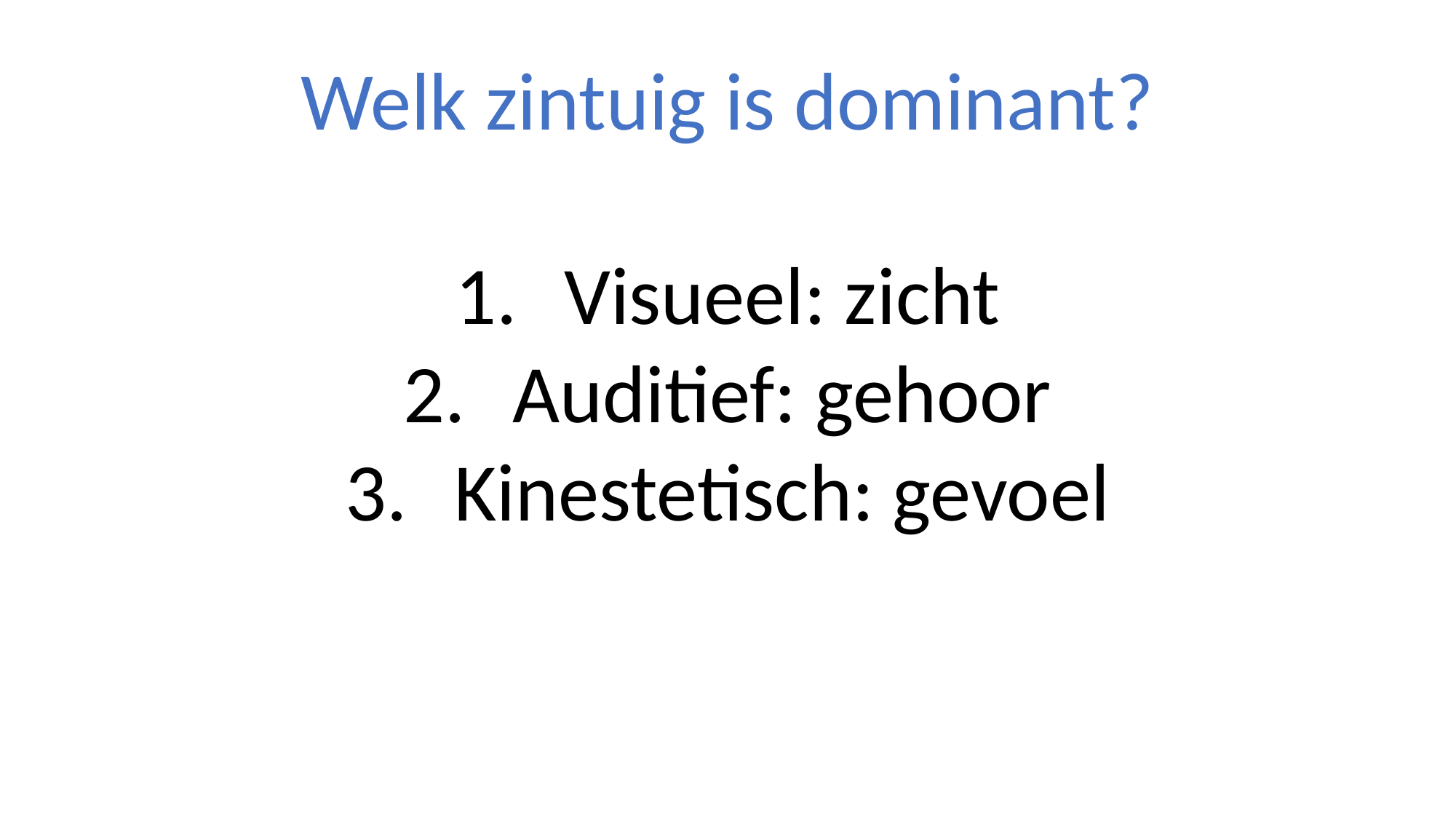

Welk zintuig is dominant?
Visueel: zicht
Auditief: gehoor
Kinestetisch: gevoel